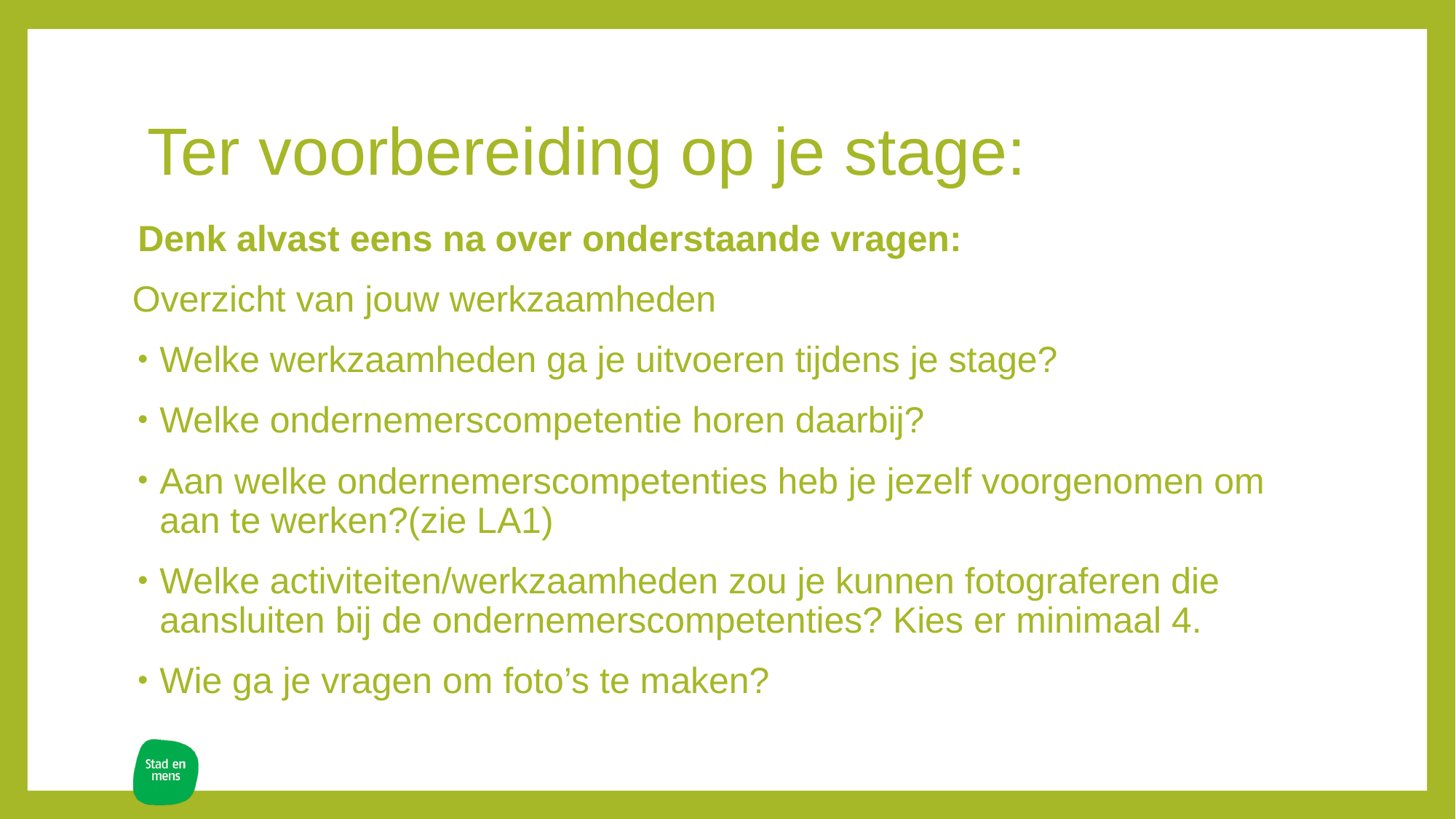

# Ter voorbereiding op je stage:
Denk alvast eens na over onderstaande vragen:
Overzicht van jouw werkzaamheden
Welke werkzaamheden ga je uitvoeren tijdens je stage?
Welke ondernemerscompetentie horen daarbij?
Aan welke ondernemerscompetenties heb je jezelf voorgenomen om aan te werken?(zie LA1)
Welke activiteiten/werkzaamheden zou je kunnen fotograferen die aansluiten bij de ondernemerscompetenties? Kies er minimaal 4.
Wie ga je vragen om foto’s te maken?